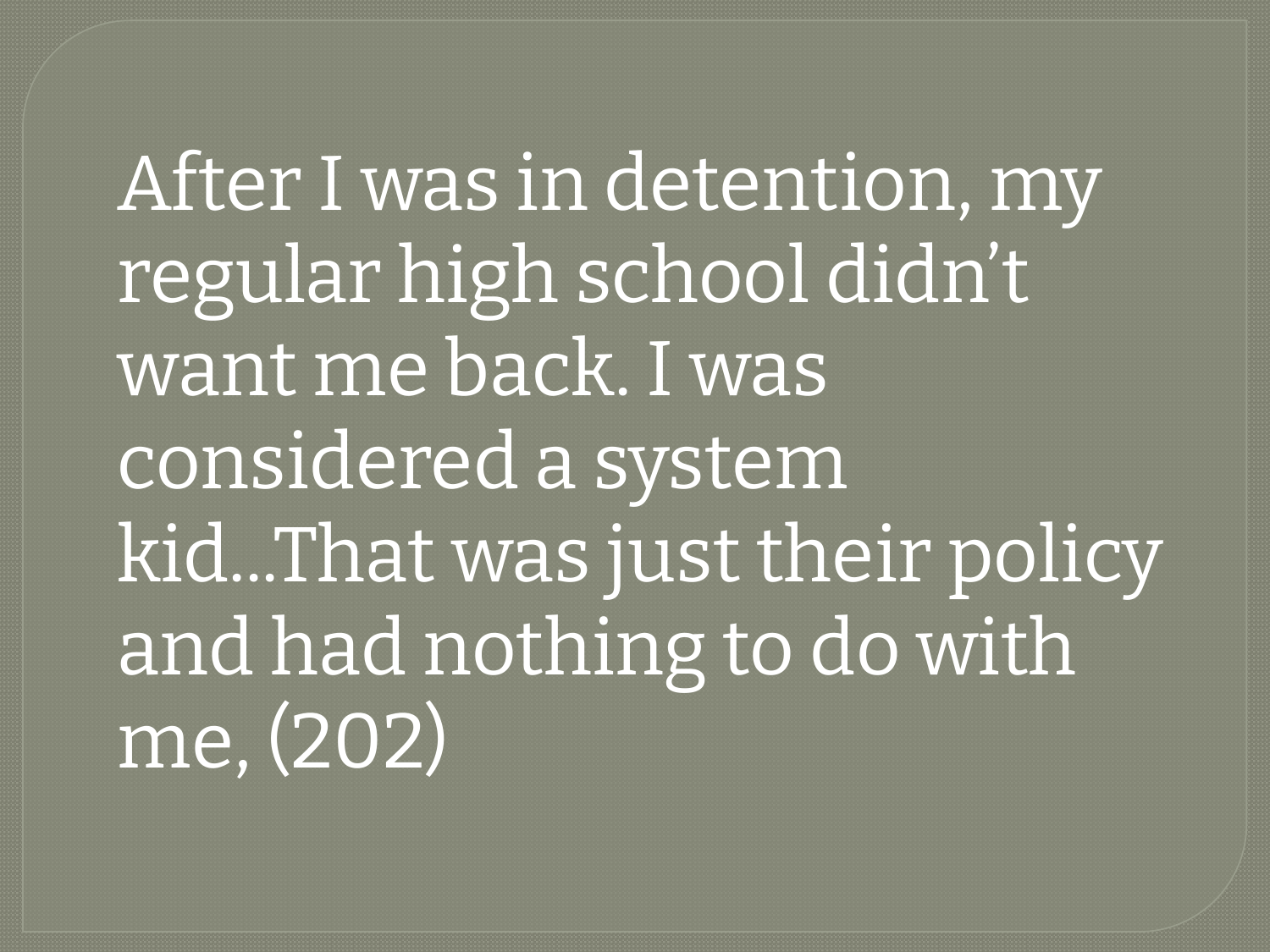

After I was in detention, my regular high school didn’t want me back. I was considered a system kid...That was just their policy and had nothing to do with me, (202)